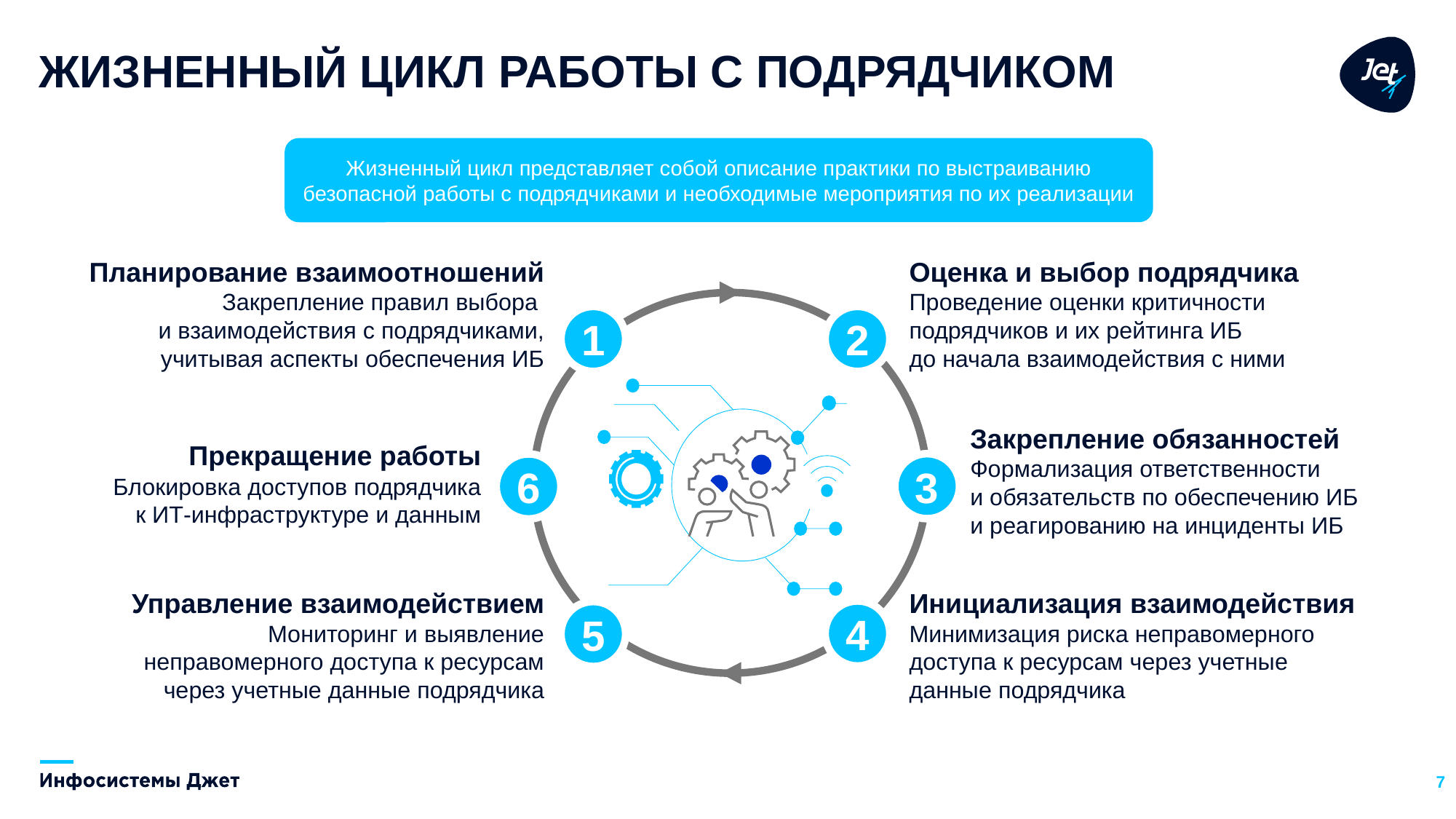

# Жизненный цикл работы с подрядчиком
Жизненный цикл представляет собой описание практики по выстраиванию безопасной работы с подрядчиками и необходимые мероприятия по их реализации
Планирование взаимоотношений
Закрепление правил выбора
и взаимодействия с подрядчиками, учитывая аспекты обеспечения ИБ
Оценка и выбор подрядчика
Проведение оценки критичности подрядчиков и их рейтинга ИБ
до начала взаимодействия с ними

1
2

3
6
4
5

Закрепление обязанностей
Формализация ответственности
и обязательств по обеспечению ИБ и реагированию на инциденты ИБ
Прекращение работы
Блокировка доступов подрядчика к ИТ-инфраструктуре и данным
Управление взаимодействием
Мониторинг и выявление неправомерного доступа к ресурсам через учетные данные подрядчика
Инициализация взаимодействия
Минимизация риска неправомерного доступа к ресурсам через учетные данные подрядчика